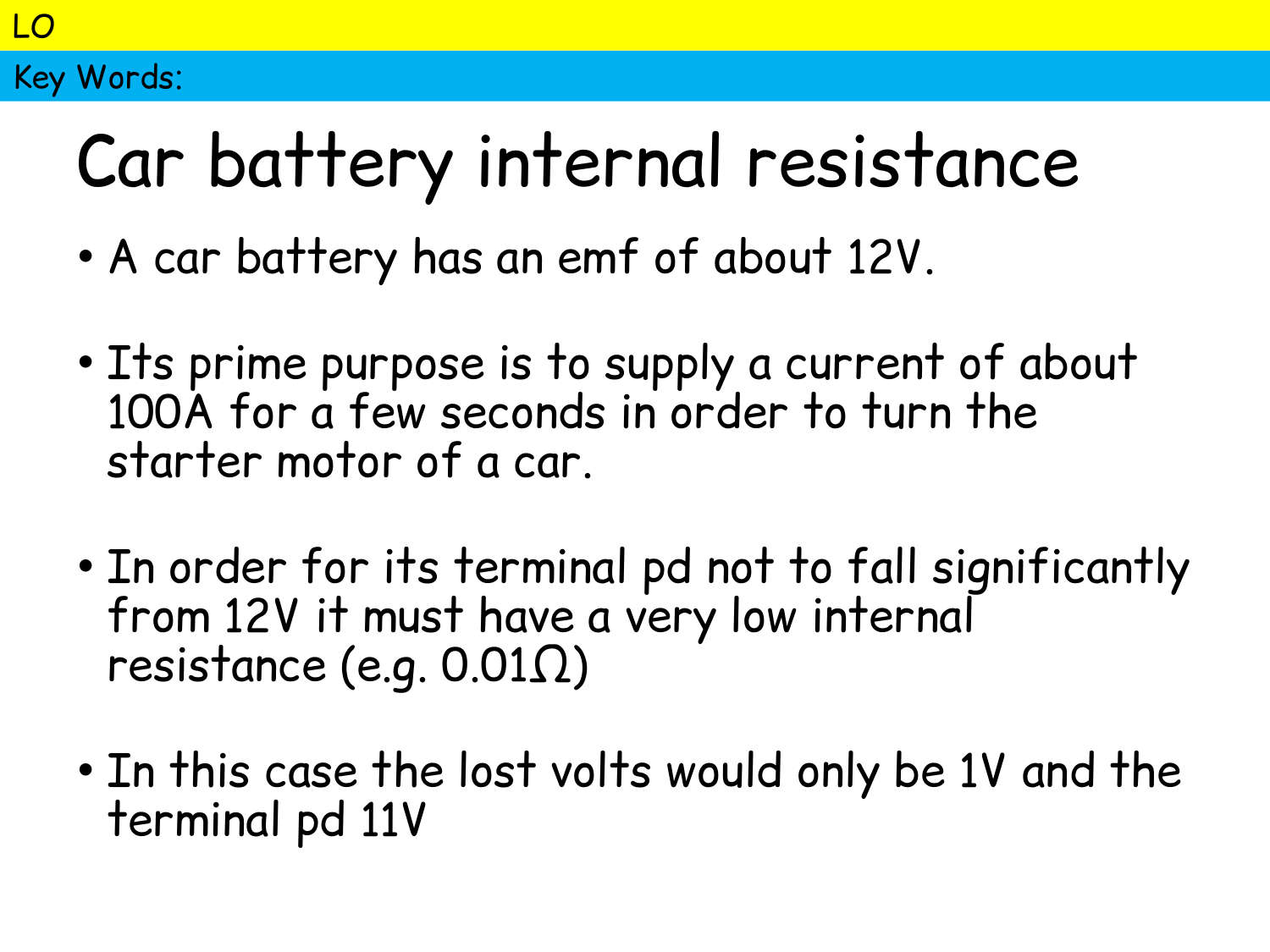

# Car battery internal resistance
A car battery has an emf of about 12V.

Its prime purpose is to supply a current of about 100A for a few seconds in order to turn the starter motor of a car.

In order for its terminal pd not to fall significantly from 12V it must have a very low internal resistance (e.g. 0.01Ω)

In this case the lost volts would only be 1V and the terminal pd 11V